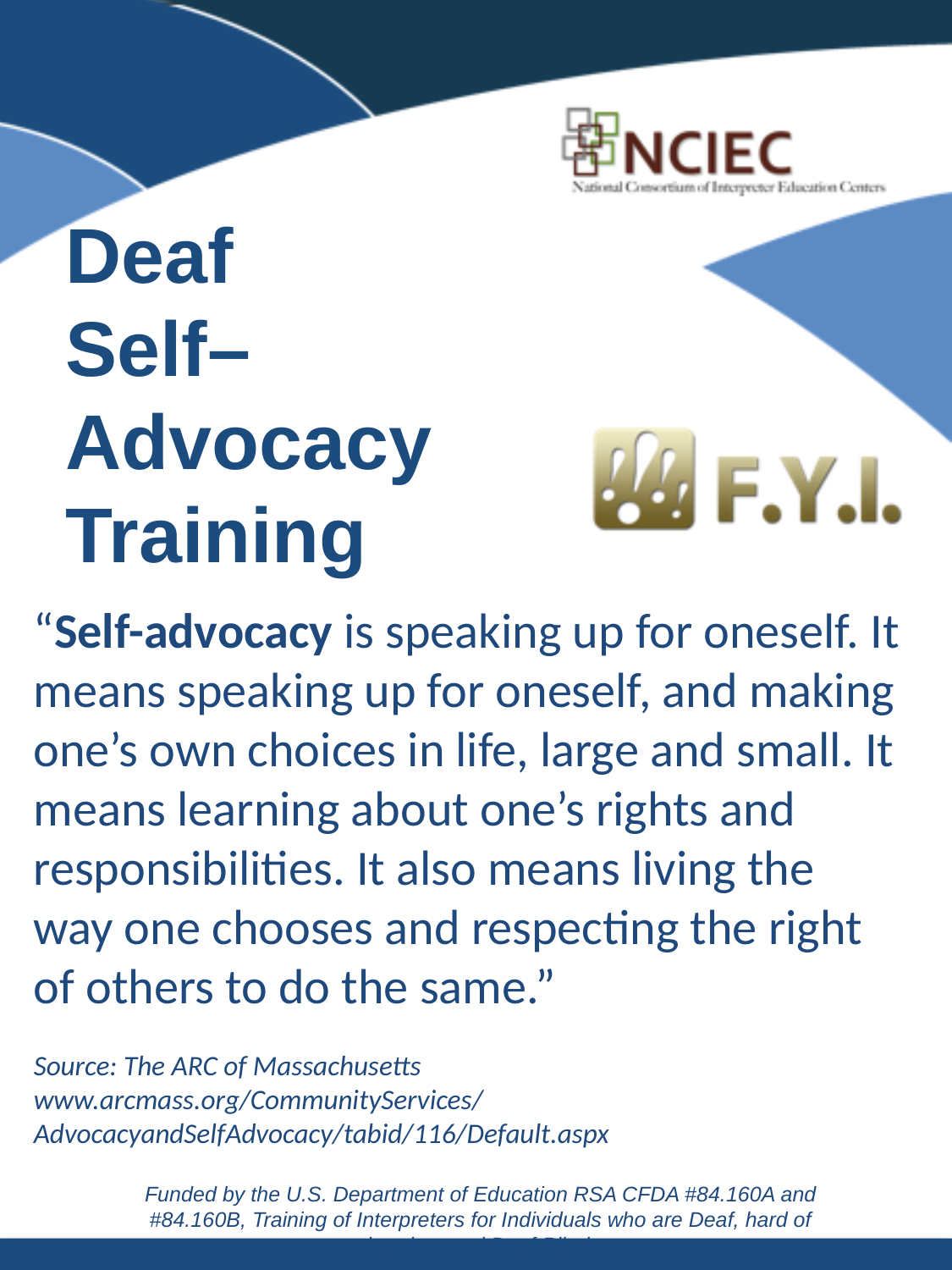

# Deaf Self–Advocacy Training
“Self-advocacy is speaking up for oneself. It
means speaking up for oneself, and making
one’s own choices in life, large and small. It
means learning about one’s rights and
responsibilities. It also means living the
way one chooses and respecting the right
of others to do the same.”

Source: The ARC of Massachusetts
www.arcmass.org/CommunityServices/
AdvocacyandSelfAdvocacy/tabid/116/Default.aspx
Funded by the U.S. Department of Education RSA CFDA #84.160A and #84.160B, Training of Interpreters for Individuals who are Deaf, hard of hearing, and Deaf-Blind.